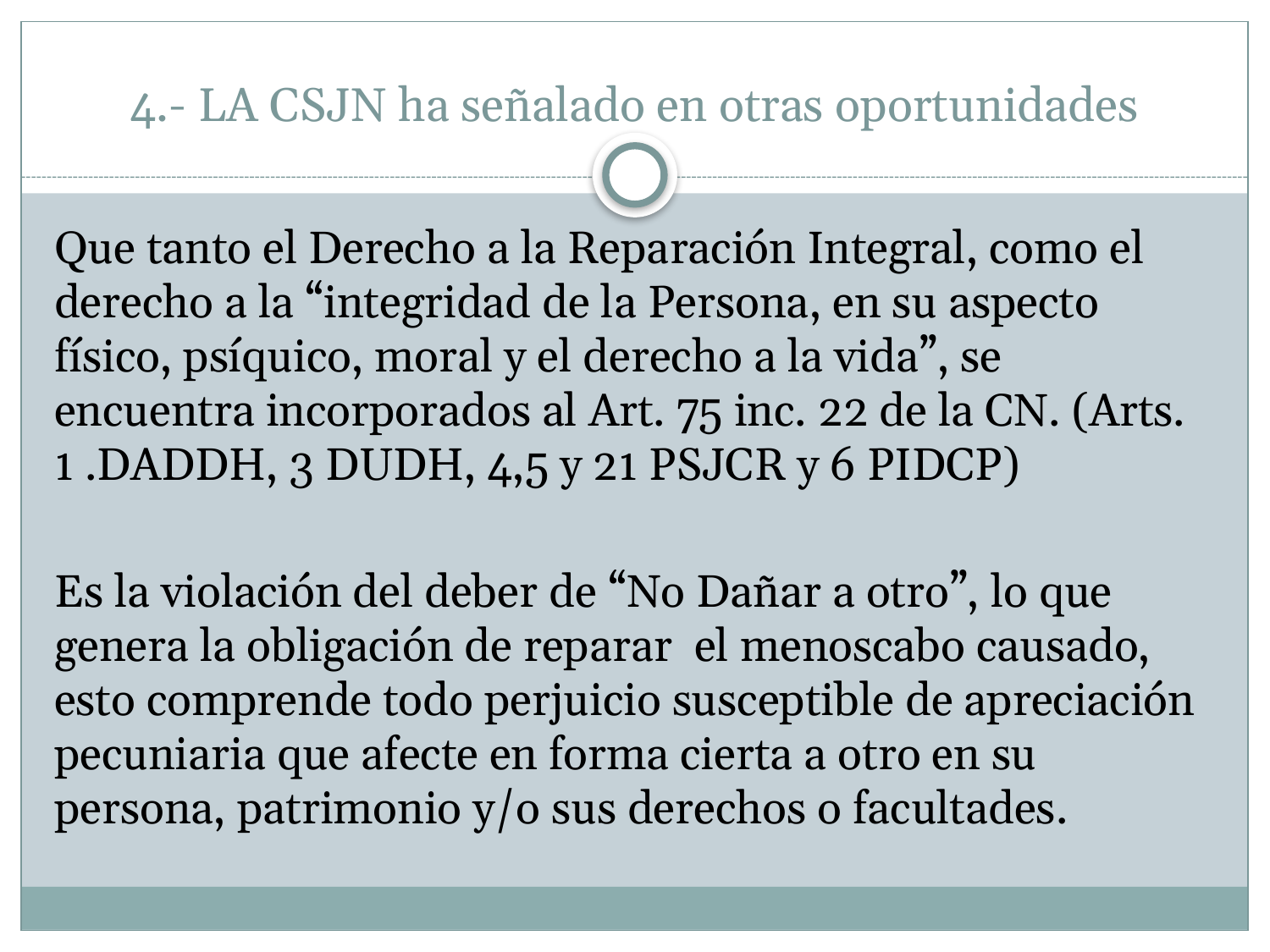

# 4.- LA CSJN ha señalado en otras oportunidades
Que tanto el Derecho a la Reparación Integral, como el derecho a la “integridad de la Persona, en su aspecto físico, psíquico, moral y el derecho a la vida”, se encuentra incorporados al Art. 75 inc. 22 de la CN. (Arts. 1 .DADDH, 3 DUDH, 4,5 y 21 PSJCR y 6 PIDCP)

Es la violación del deber de “No Dañar a otro”, lo que genera la obligación de reparar  el menoscabo causado, esto comprende todo perjuicio susceptible de apreciación pecuniaria que afecte en forma cierta a otro en su persona, patrimonio y/o sus derechos o facultades.